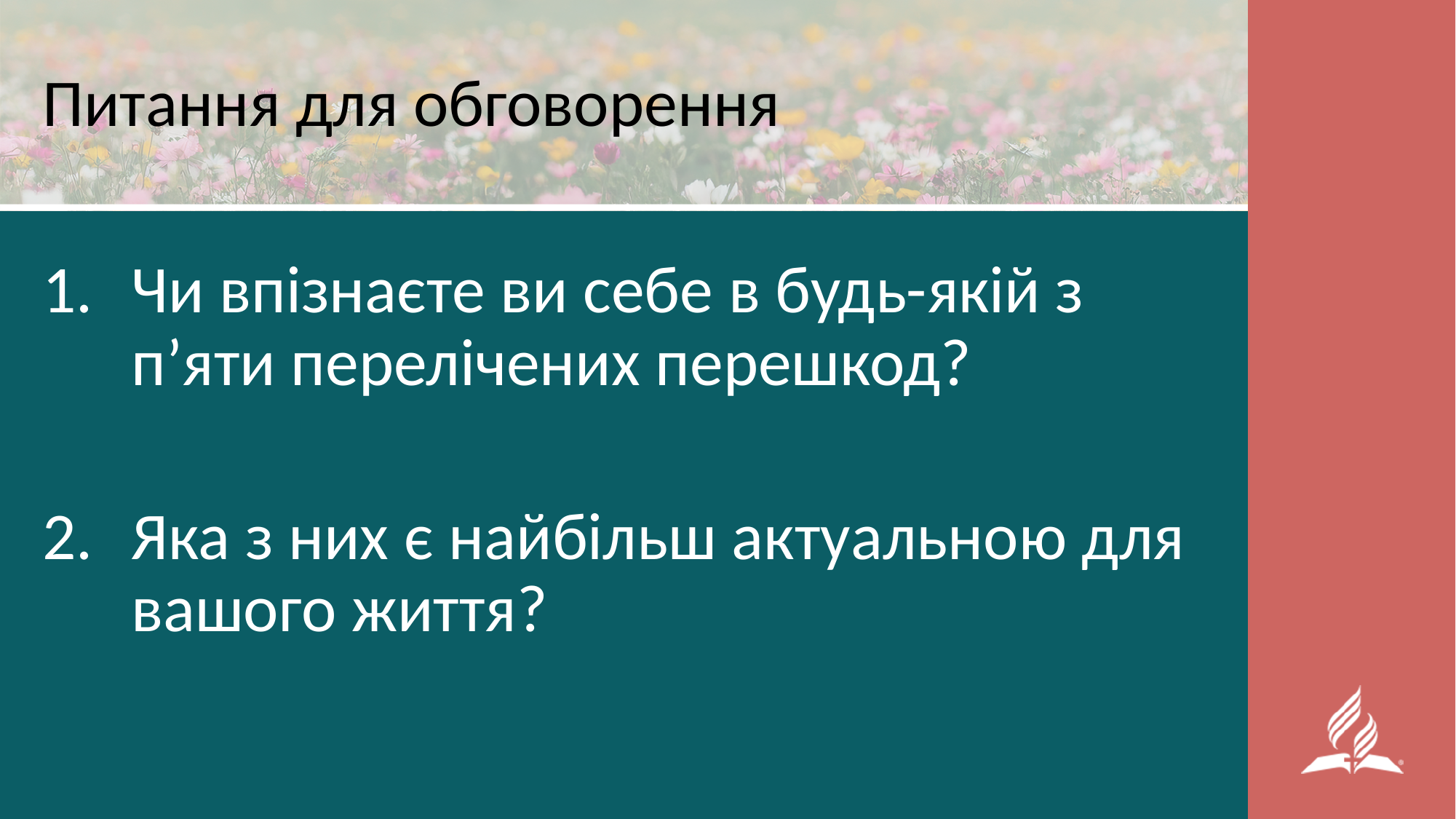

# Питання для обговорення
Чи впізнаєте ви себе в будь-якій з п’яти перелічених перешкод?

Яка з них є найбільш актуальною для вашого життя?